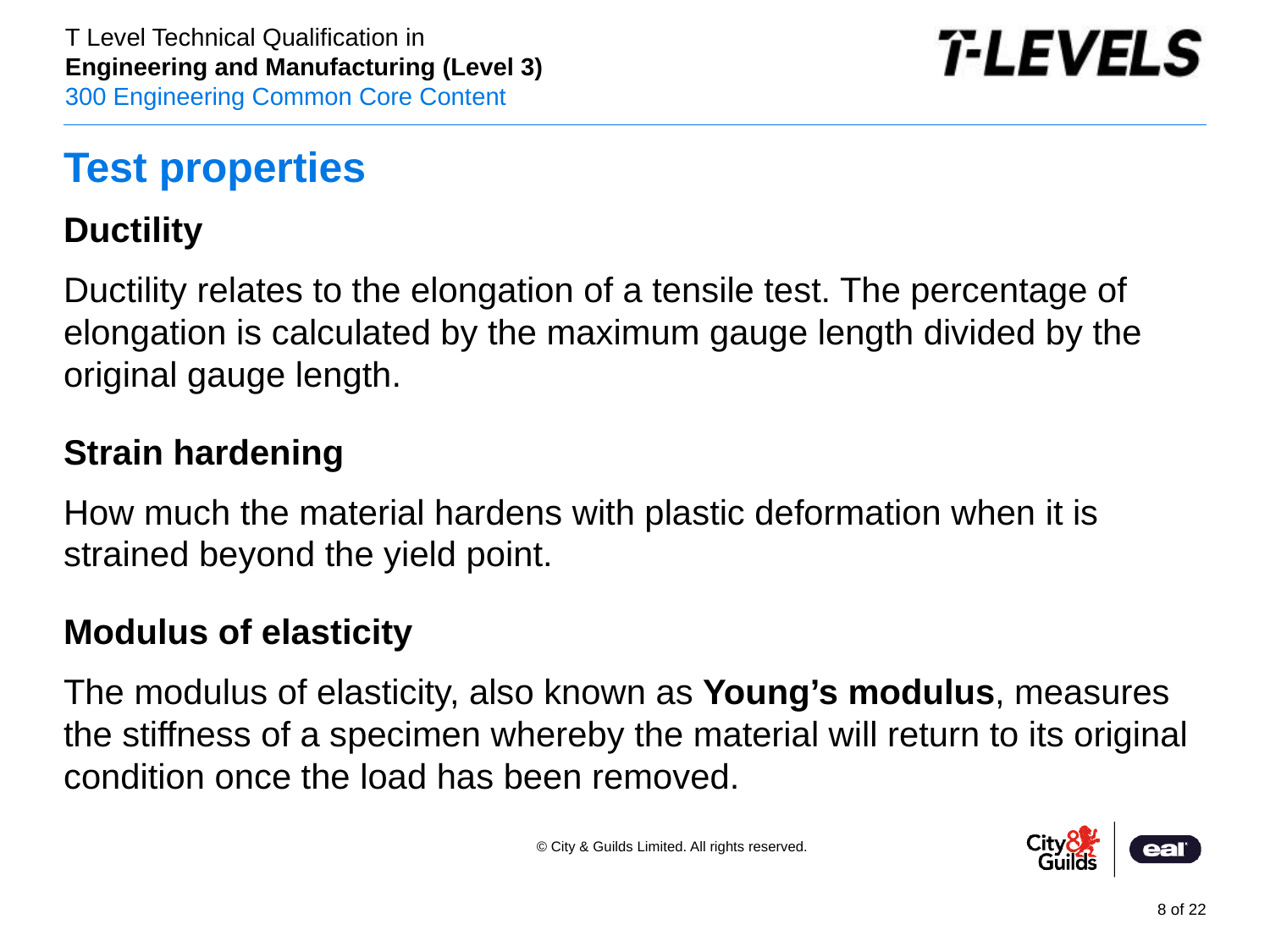

# Test properties
Ductility
Ductility relates to the elongation of a tensile test. The percentage of elongation is calculated by the maximum gauge length divided by the original gauge length.
Strain hardening
How much the material hardens with plastic deformation when it is strained beyond the yield point.
Modulus of elasticity
The modulus of elasticity, also known as Young’s modulus, measures the stiffness of a specimen whereby the material will return to its original condition once the load has been removed.